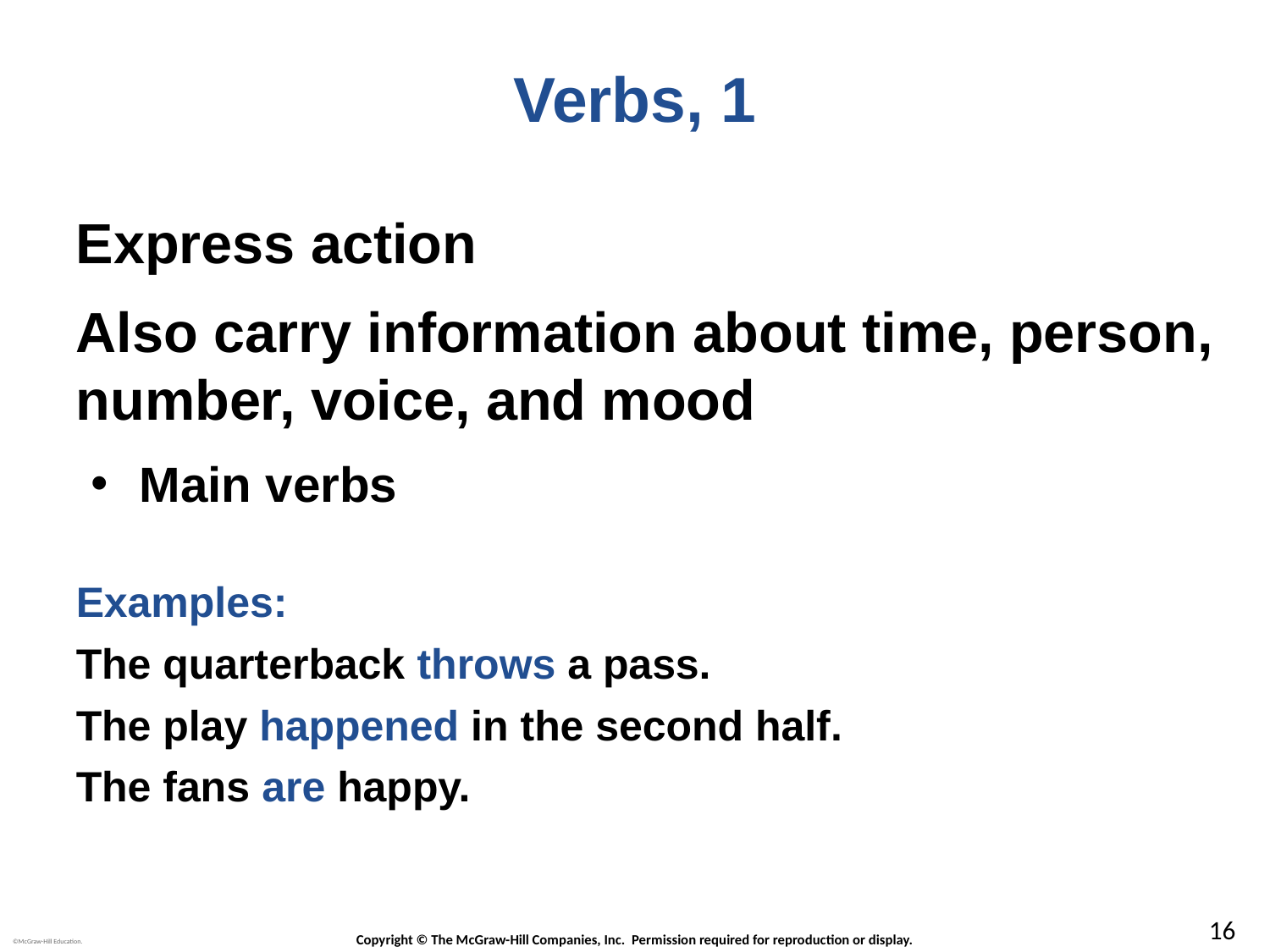

# Verbs, 1
Express action
Also carry information about time, person, number, voice, and mood
Main verbs
Examples:
The quarterback throws a pass.
The play happened in the second half.
The fans are happy.